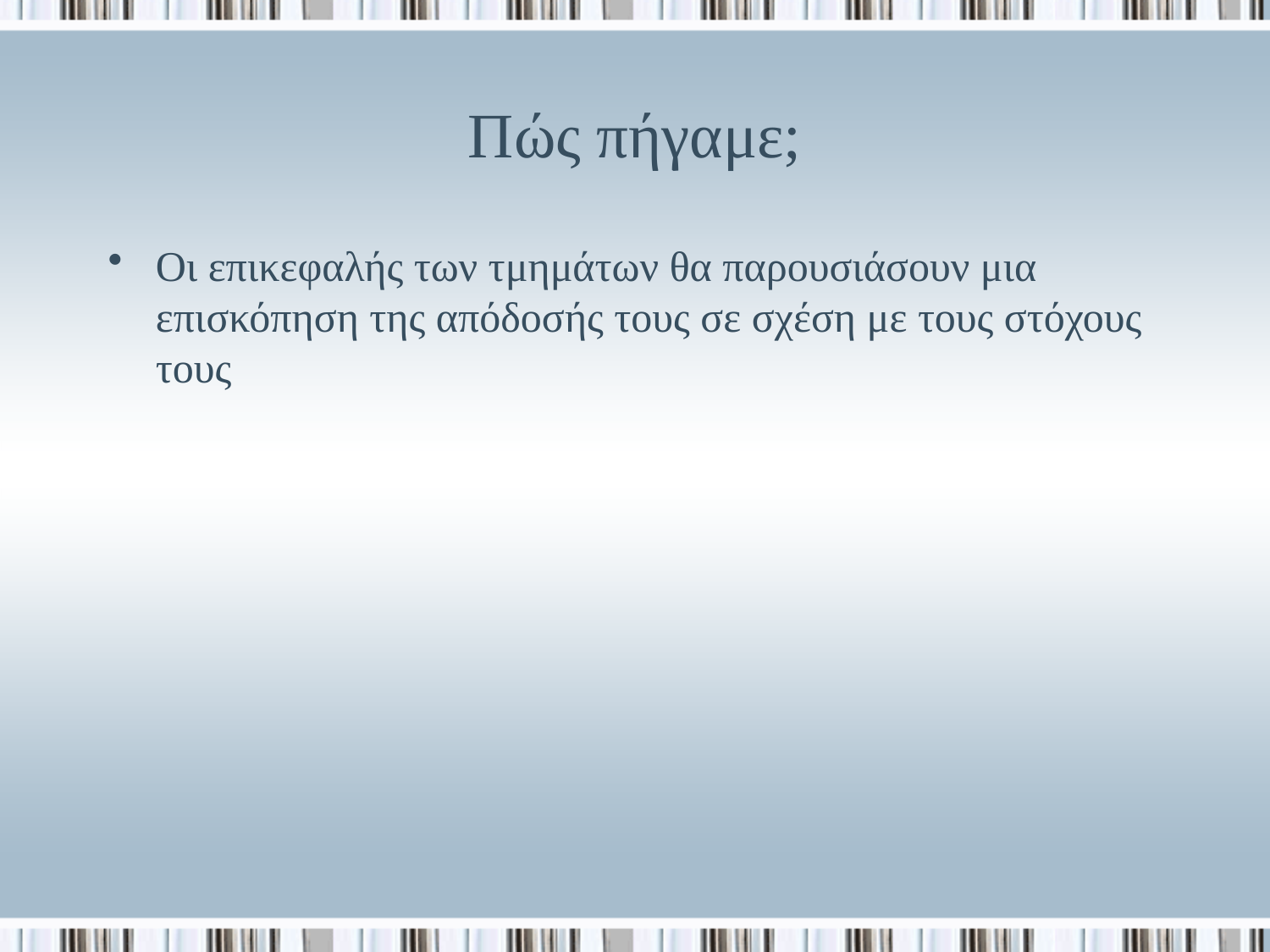

# Πώς πήγαμε;
Οι επικεφαλής των τμημάτων θα παρουσιάσουν μια επισκόπηση της απόδοσής τους σε σχέση με τους στόχους τους